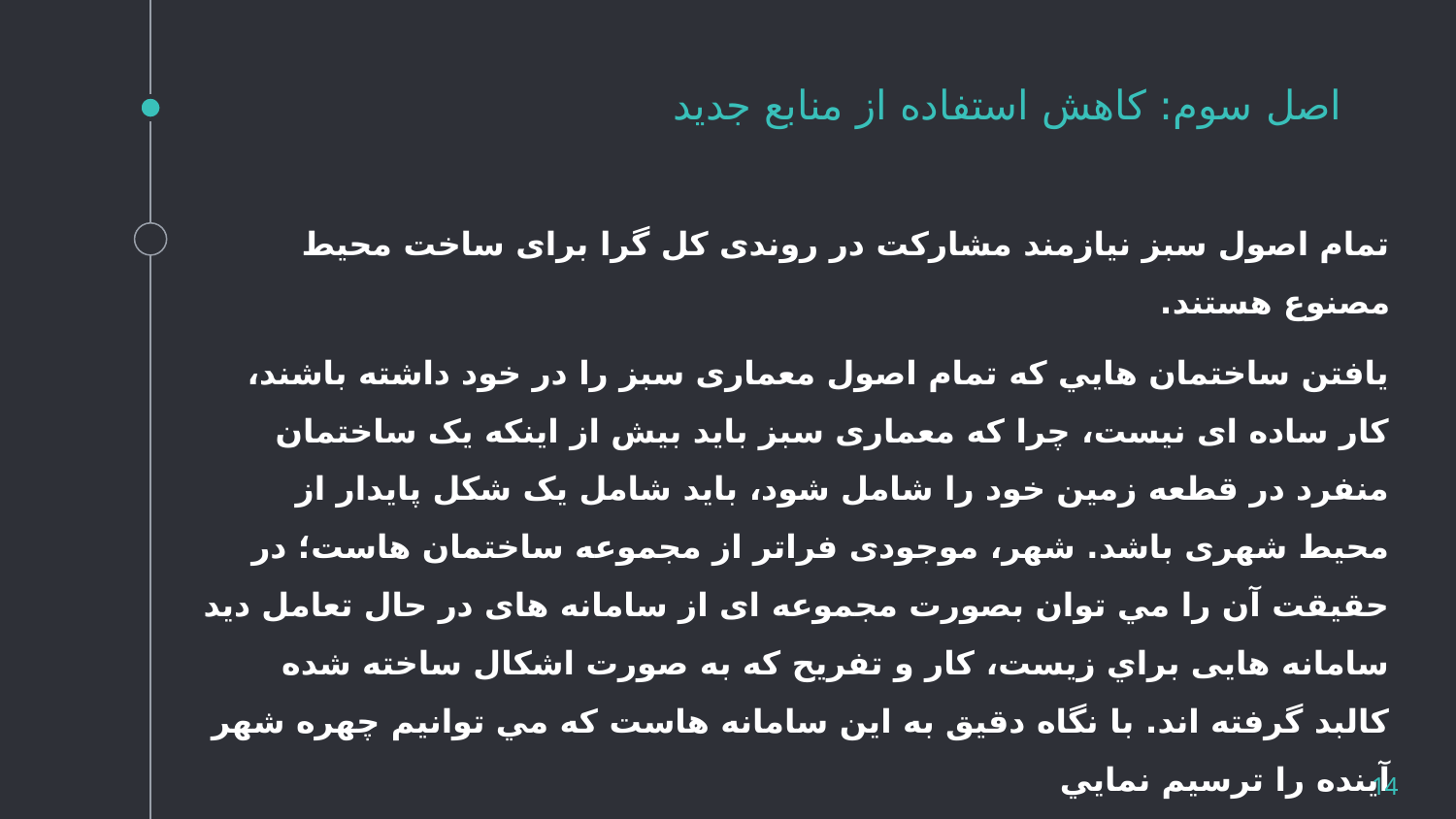

# اصل سوم: کاهش استفاده از منابع جديد
تمام اصول سبز نيازمند مشارکت در روندی کل گرا برای ساخت محيط مصنوع هستند.
يافتن ساختمان هايي که تمام اصول معماری سبز را در خود داشته باشند، کار ساده ای نيست، چرا که معماری سبز بايد بيش از اینکه يک ساختمان منفرد در قطعه زمين خود را شامل شود، بايد شامل يک شکل پايدار از محيط شهری باشد. شهر، موجودی فراتر از مجموعه ساختمان هاست؛ در حقيقت آن را مي توان بصورت مجموعه ای از سامانه های در حال تعامل ديد سامانه هايی براي زيست، کار و تفريح که به صورت اشکال ساخته شده کالبد گرفته اند. با نگاه دقيق به اين سامانه هاست که مي توانيم چهره شهر آينده را ترسيم نمايي

14